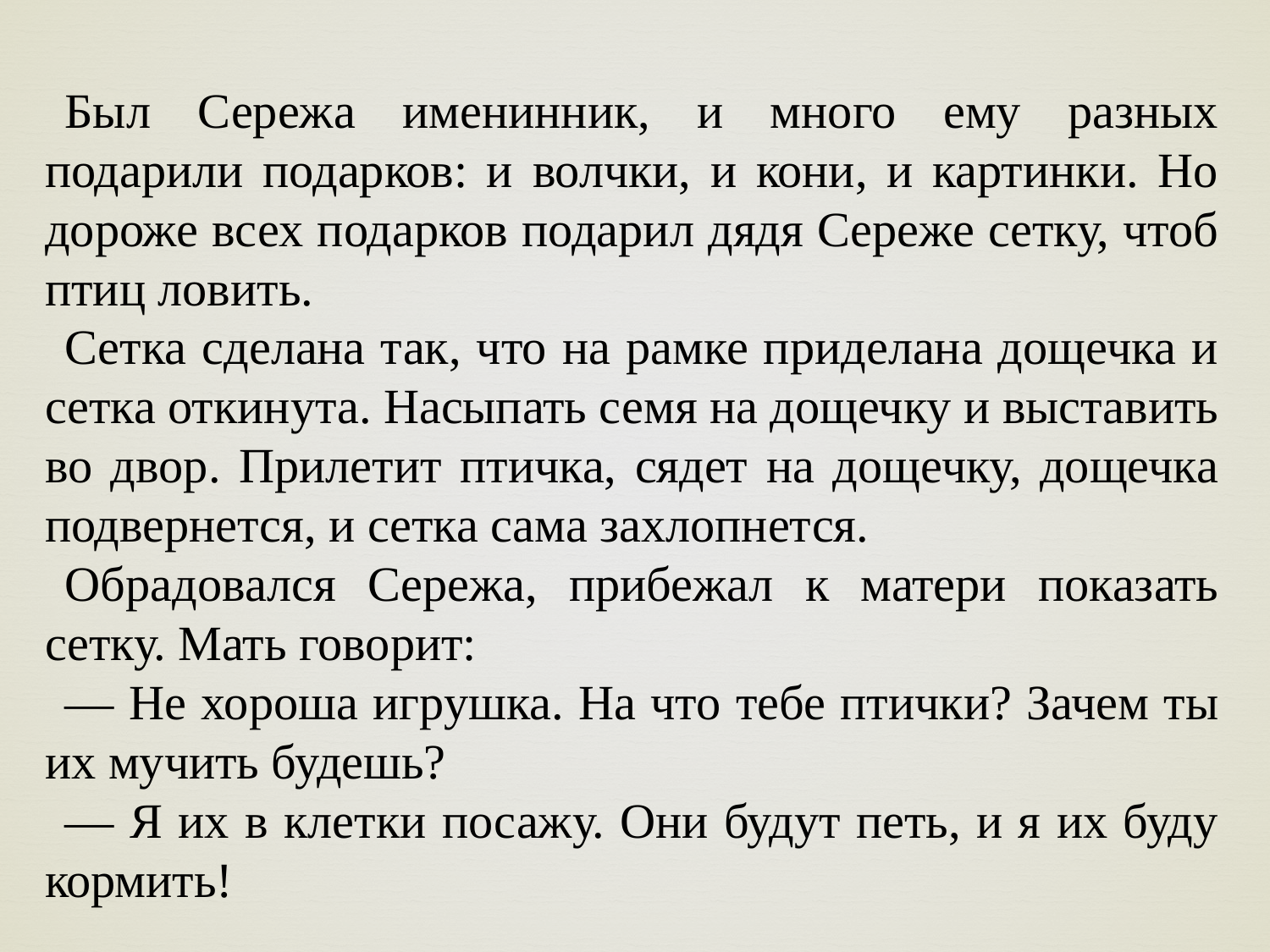

Был Сережа именинник, и много ему разных подарили подарков: и волчки, и кони, и картинки. Но дороже всех подарков подарил дядя Сереже сетку, чтоб птиц ловить.
Сетка сделана так, что на рамке приделана дощечка и сетка откинута. Насыпать семя на дощечку и выставить во двор. Прилетит птичка, сядет на дощечку, дощечка подвернется, и сетка сама захлопнется.
Обрадовался Сережа, прибежал к матери показать сетку. Мать говорит:
— Не хороша игрушка. На что тебе птички? Зачем ты их мучить будешь?
— Я их в клетки посажу. Они будут петь, и я их буду кормить!